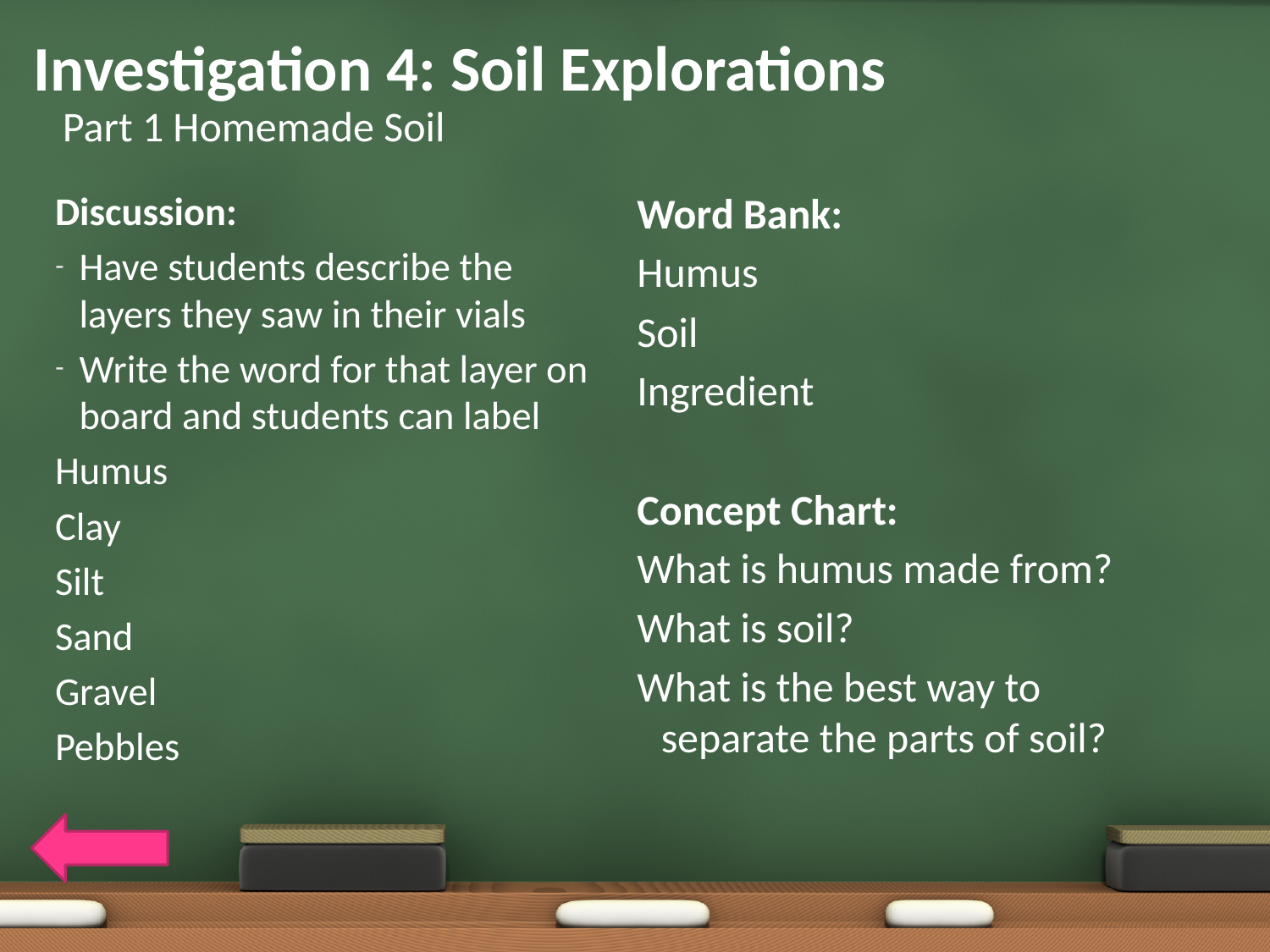

# Investigation 4: Soil Explorations
Part 1 Homemade Soil
Discussion:
Have students describe the layers they saw in their vials
Write the word for that layer on board and students can label
Humus
Clay
Silt
Sand
Gravel
Pebbles
Word Bank:
Humus
Soil
Ingredient

Concept Chart:
What is humus made from?
What is soil?
What is the best way to separate the parts of soil?